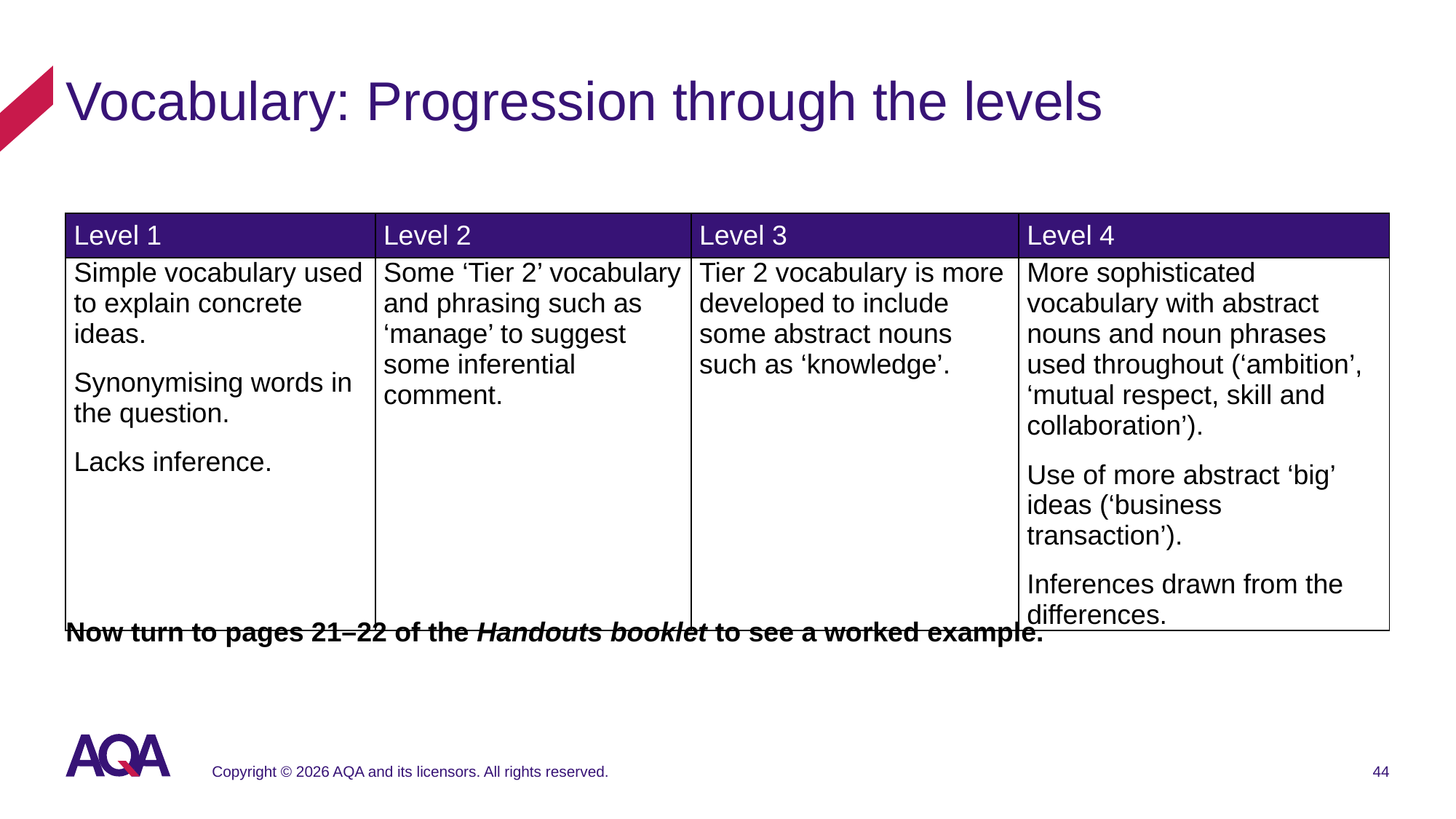

# Vocabulary: Progression through the levels
| Level 1 | Level 2 | Level 3 | Level 4 |
| --- | --- | --- | --- |
| Simple vocabulary used to explain concrete ideas. Synonymising words in the question. Lacks inference. | Some ‘Tier 2’ vocabulary and phrasing such as ‘manage’ to suggest some inferential comment. | Tier 2 vocabulary is more developed to include some abstract nouns such as ‘knowledge’. | More sophisticated vocabulary with abstract nouns and noun phrases used throughout (‘ambition’, ‘mutual respect, skill and collaboration’). Use of more abstract ‘big’ ideas (‘business transaction’). Inferences drawn from the differences. |

Now turn to pages 21–22 of the Handouts booklet to see a worked example.

Copyright © 2026 AQA and its licensors. All rights reserved.
44